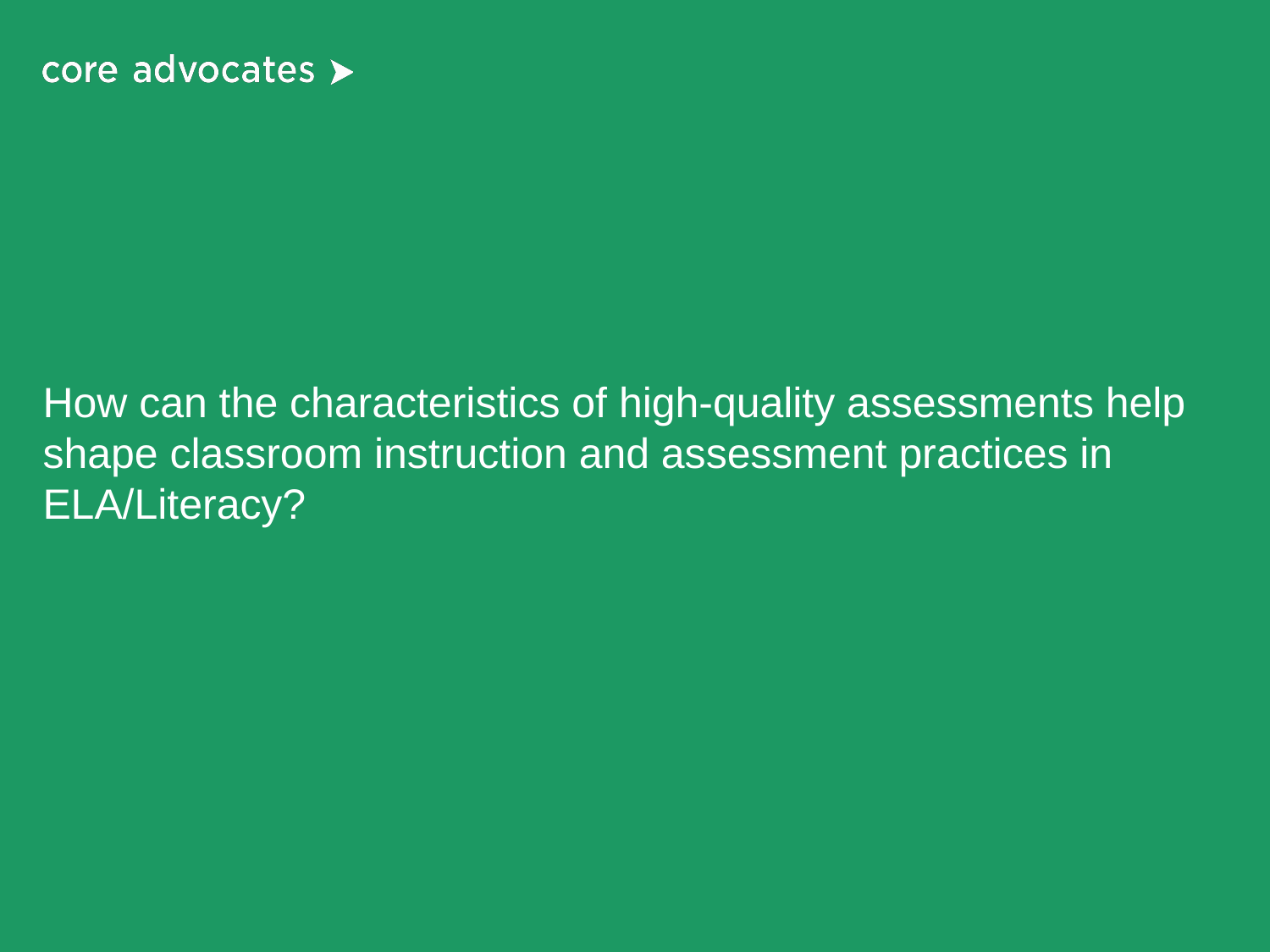

# How can the characteristics of high-quality assessments help shape classroom instruction and assessment practices in ELA/Literacy?